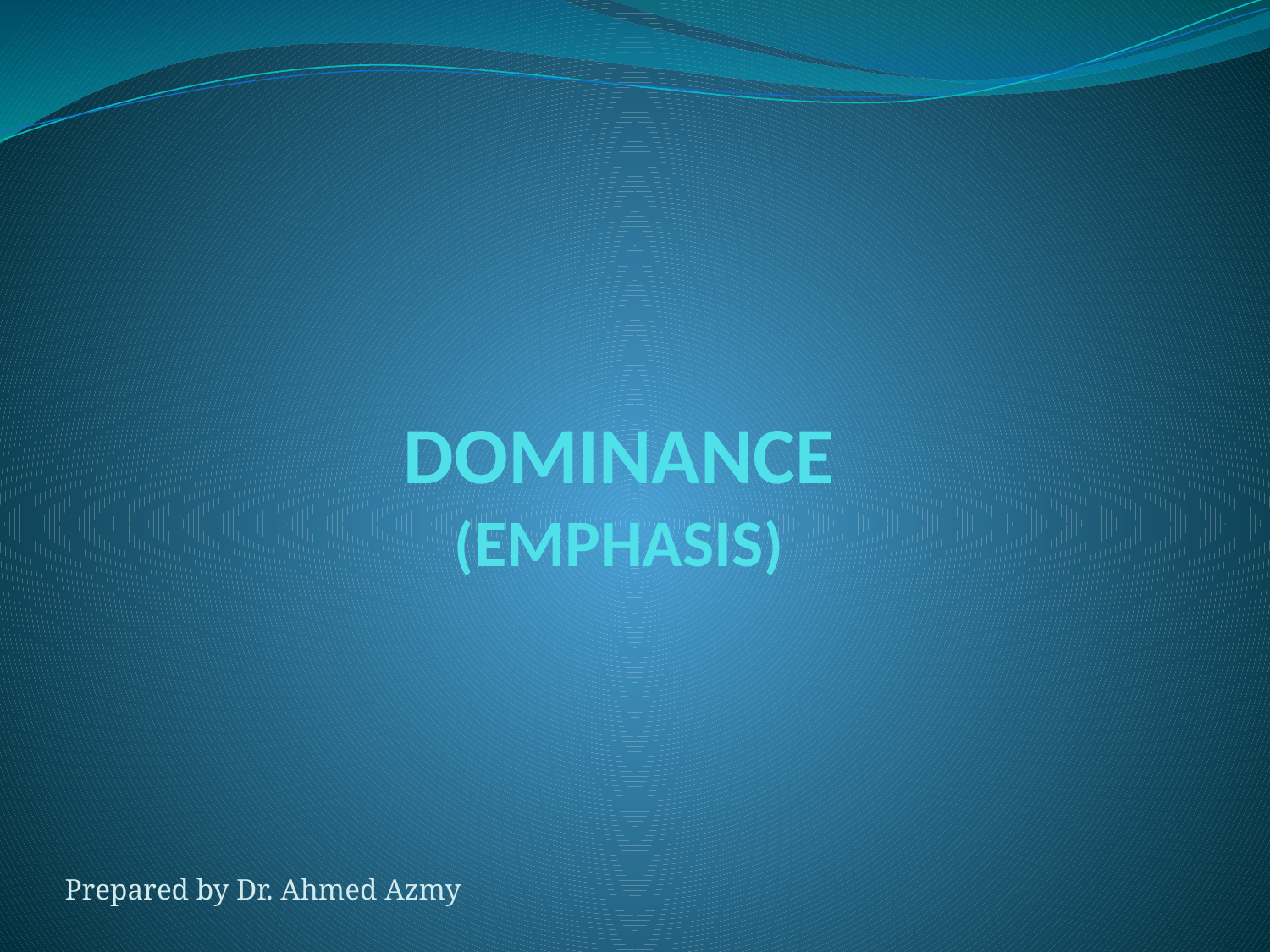

# DOMINANCE (EMPHASIS)
Prepared by Dr. Ahmed Azmy